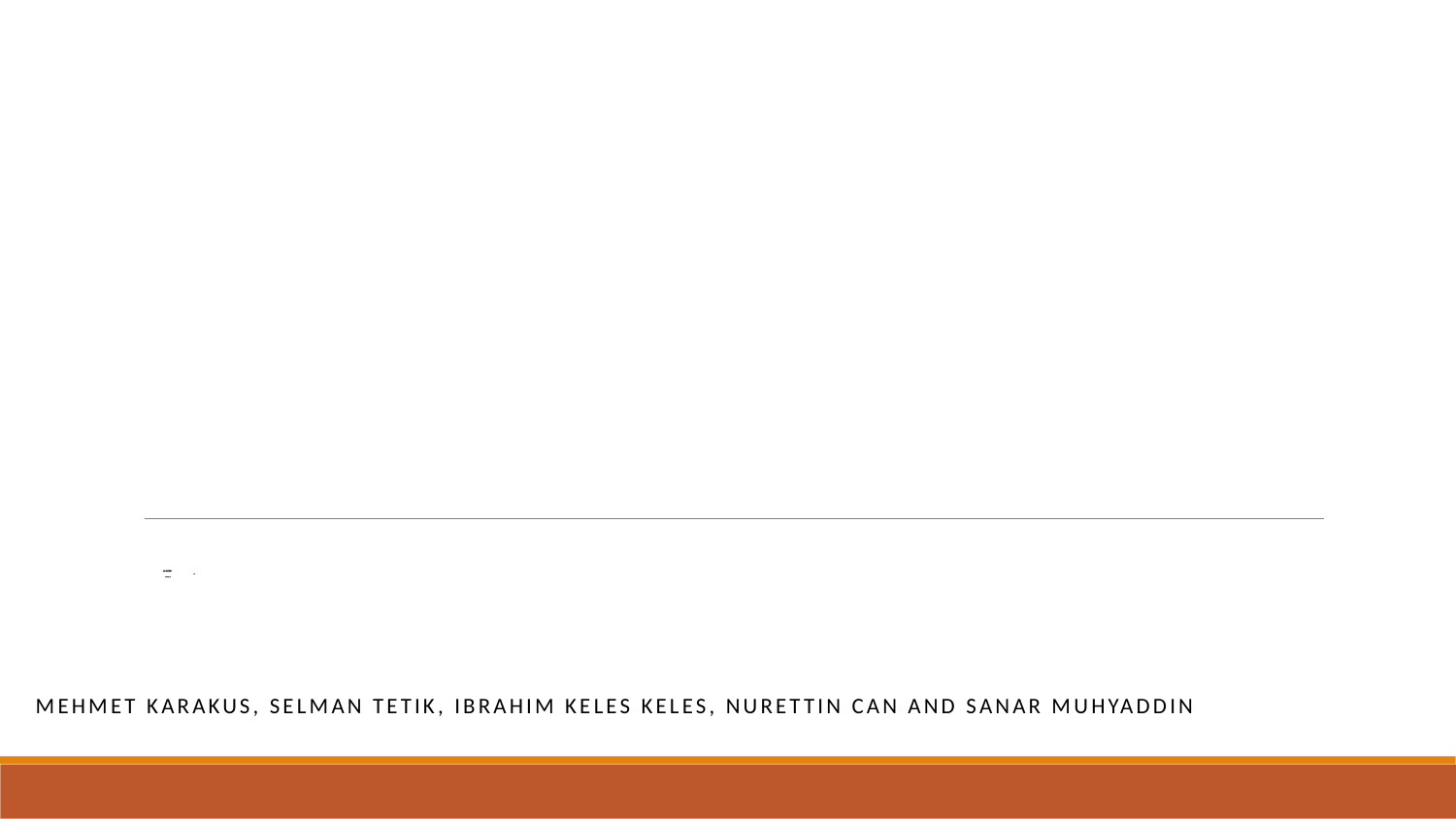

# The Role of E-Marketing tools in the higher education students’ career decision-making, career choice satisfaction, and career commitment in post covid era: Insight from Kazakh, Polish, Nigerian, Iraqi, Kyrgyz, Mexican and Polish universities.
Presented to
6th Advances in Management and Innovation Conference 2022

Mehmet Karakus, Selman Tetik, Ibrahim Keles Keles, Nurettin Can and Sanar Muhyaddin